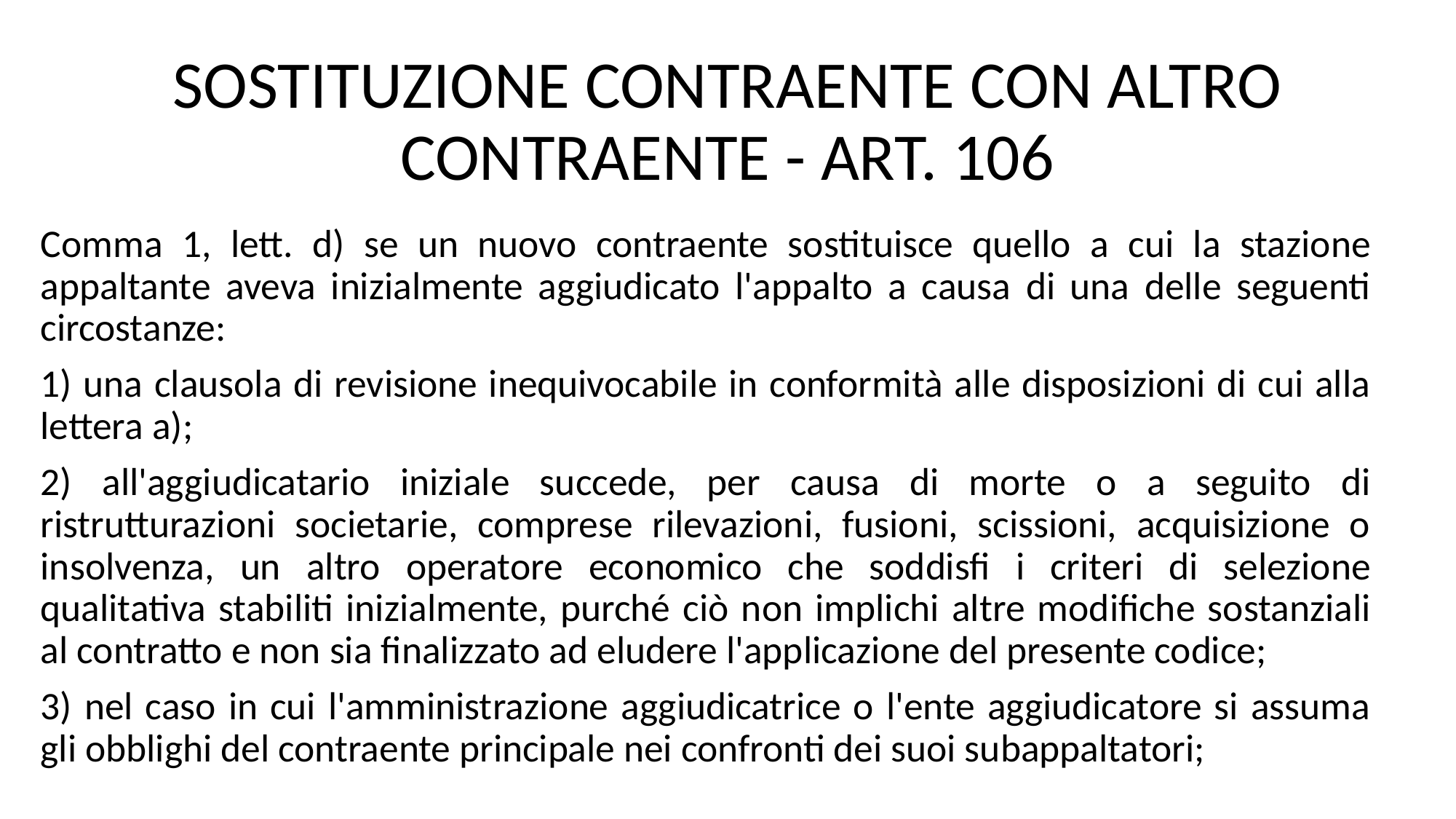

# SOSTITUZIONE CONTRAENTE CON ALTRO CONTRAENTE - ART. 106
Comma 1, lett. d) se un nuovo contraente sostituisce quello a cui la stazione appaltante aveva inizialmente aggiudicato l'appalto a causa di una delle seguenti circostanze:
1) una clausola di revisione inequivocabile in conformità alle disposizioni di cui alla lettera a);
2) all'aggiudicatario iniziale succede, per causa di morte o a seguito di ristrutturazioni societarie, comprese rilevazioni, fusioni, scissioni, acquisizione o insolvenza, un altro operatore economico che soddisfi i criteri di selezione qualitativa stabiliti inizialmente, purché ciò non implichi altre modifiche sostanziali al contratto e non sia finalizzato ad eludere l'applicazione del presente codice;
3) nel caso in cui l'amministrazione aggiudicatrice o l'ente aggiudicatore si assuma gli obblighi del contraente principale nei confronti dei suoi subappaltatori;